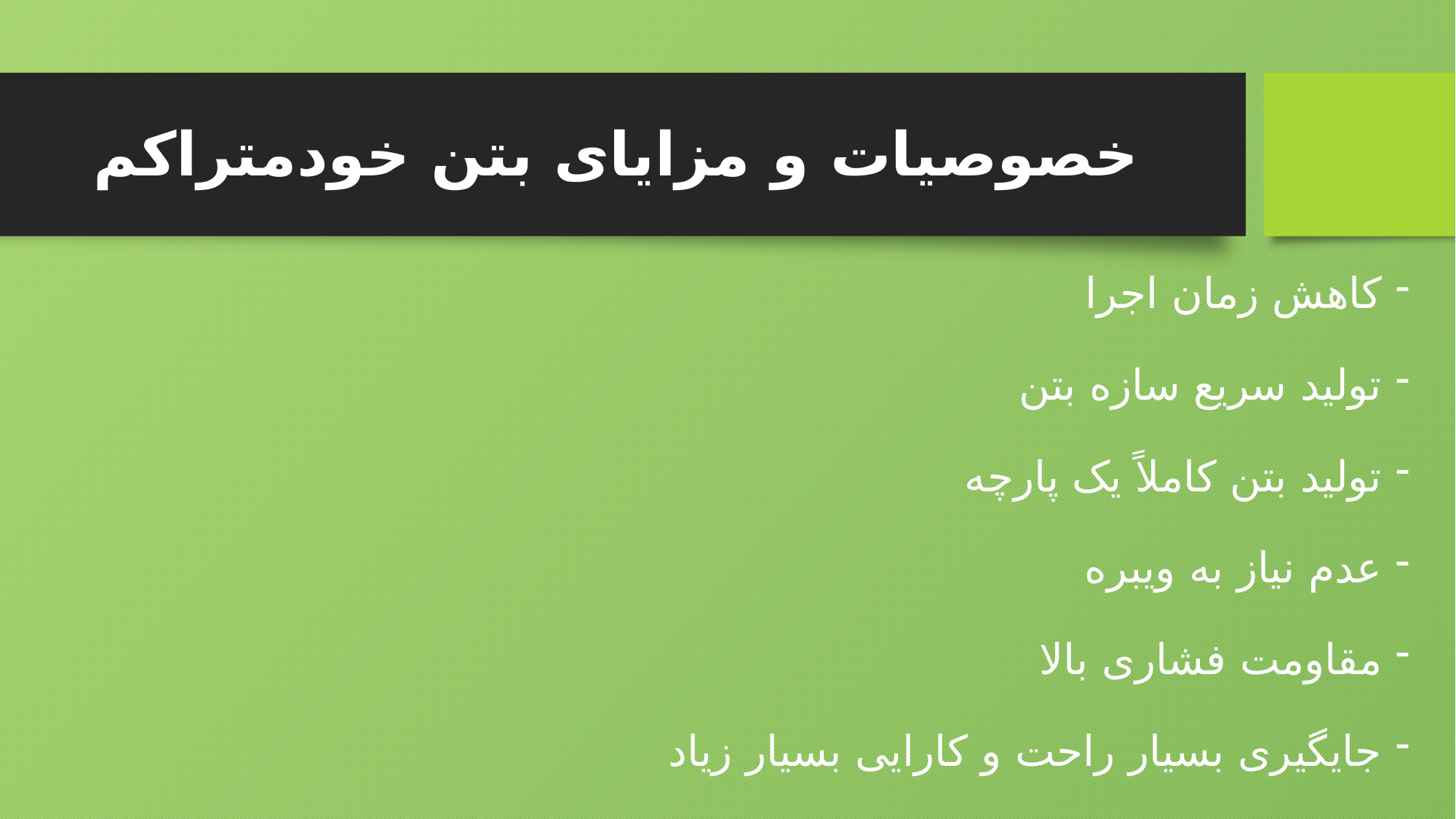

# خصوصیات و مزایای بتن خودمتراکم
کاهش زمان اجرا
تولید سریع سازه بتن
تولید بتن کاملاً یک پارچه
عدم نیاز به ویبره
مقاومت فشاری بالا
جایگیری بسیار راحت و کارایی بسیار زیاد